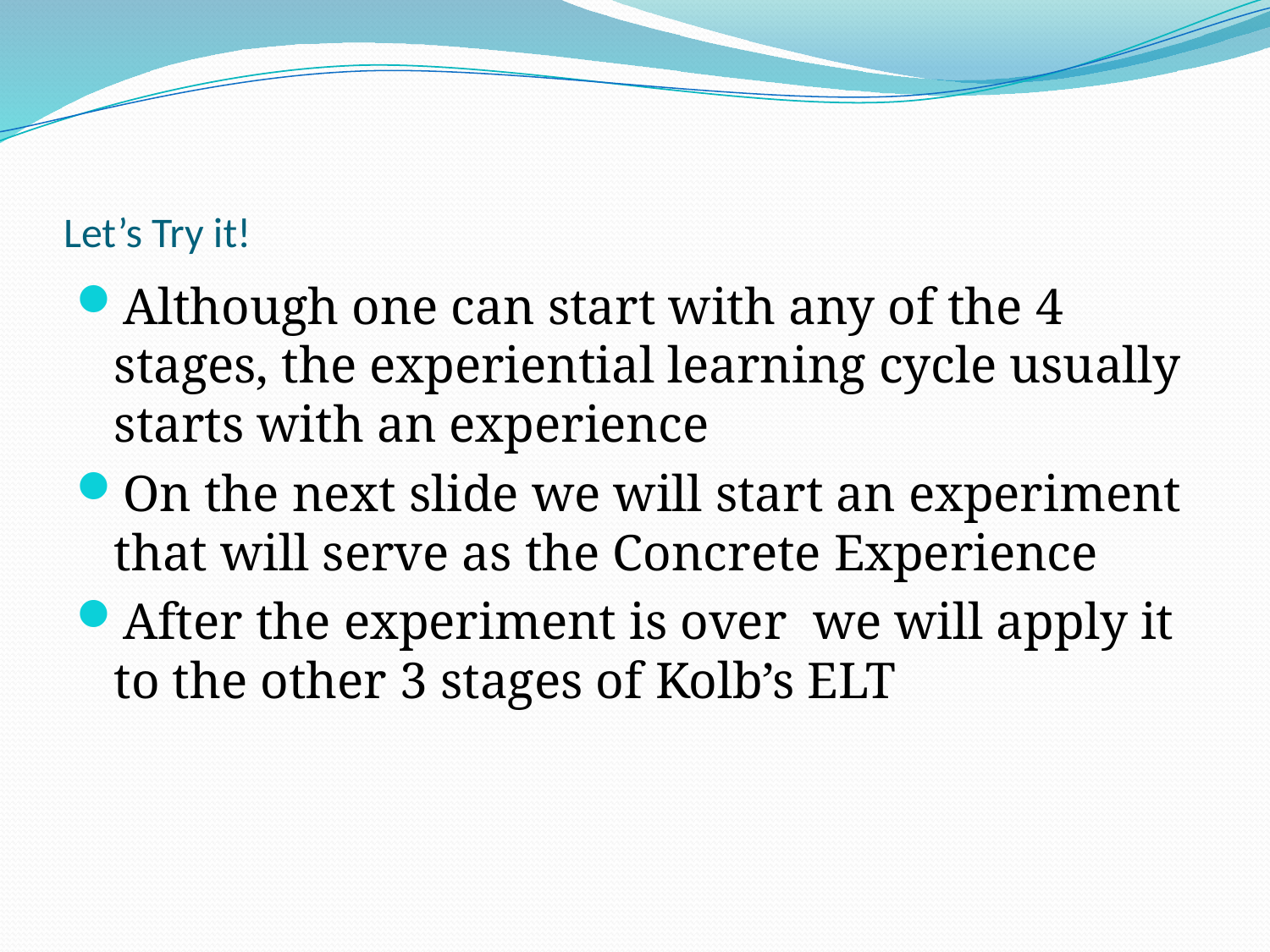

# Let’s Try it!
Although one can start with any of the 4 stages, the experiential learning cycle usually starts with an experience
On the next slide we will start an experiment that will serve as the Concrete Experience
After the experiment is over  we will apply it to the other 3 stages of Kolb’s ELT